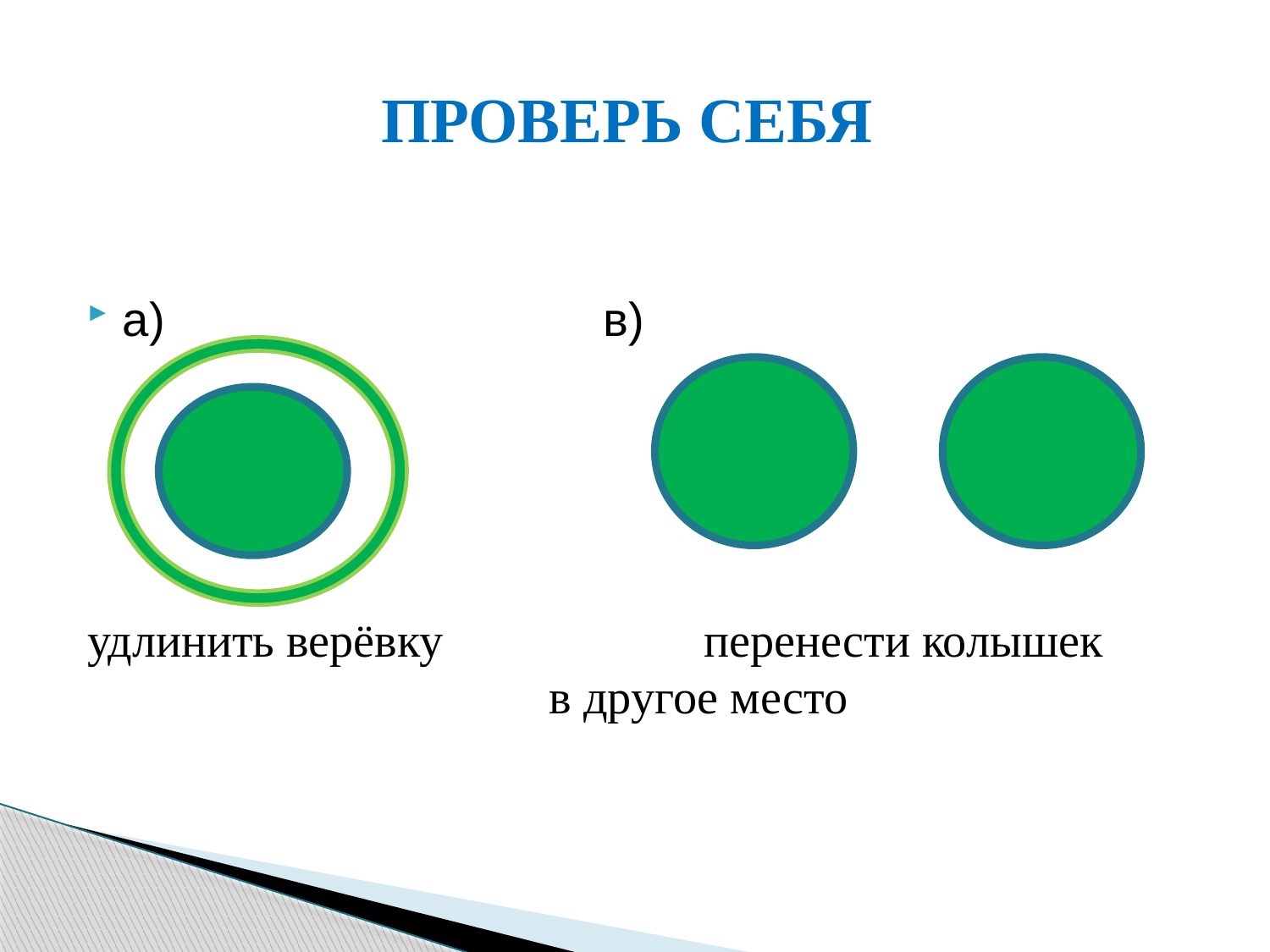

# ПРОВЕРЬ СЕБЯ

а)                                 в)

удлинить верёвку	               перенести колышек 	                                         в другое место